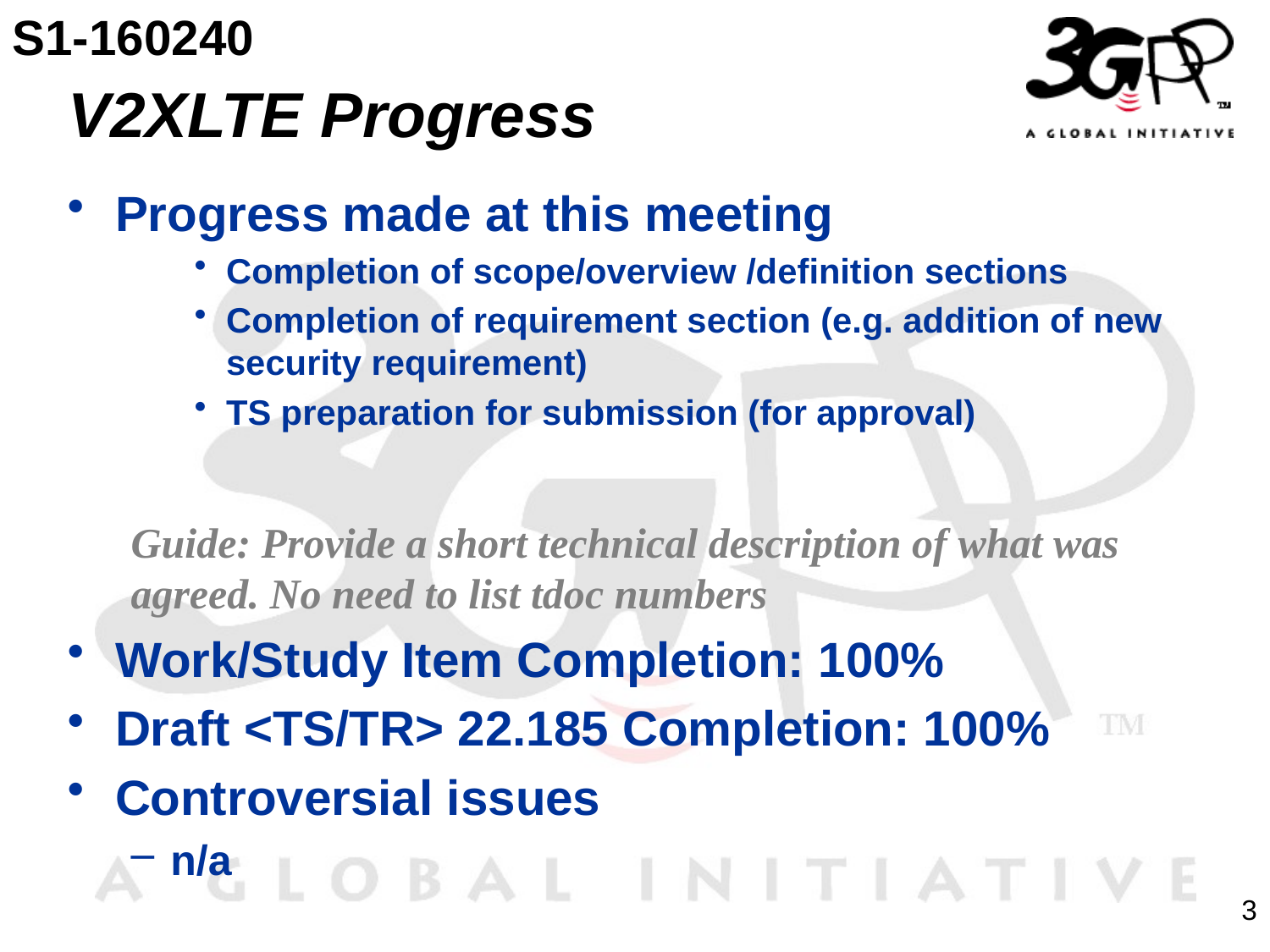

S1-160240
# V2XLTE Progress
Progress made at this meeting
Completion of scope/overview /definition sections
Completion of requirement section (e.g. addition of new security requirement)
TS preparation for submission (for approval)

Guide: Provide a short technical description of what was agreed. No need to list tdoc numbers
Work/Study Item Completion: 100%
Draft <TS/TR> 22.185 Completion: 100%
Controversial issues
n/a
3